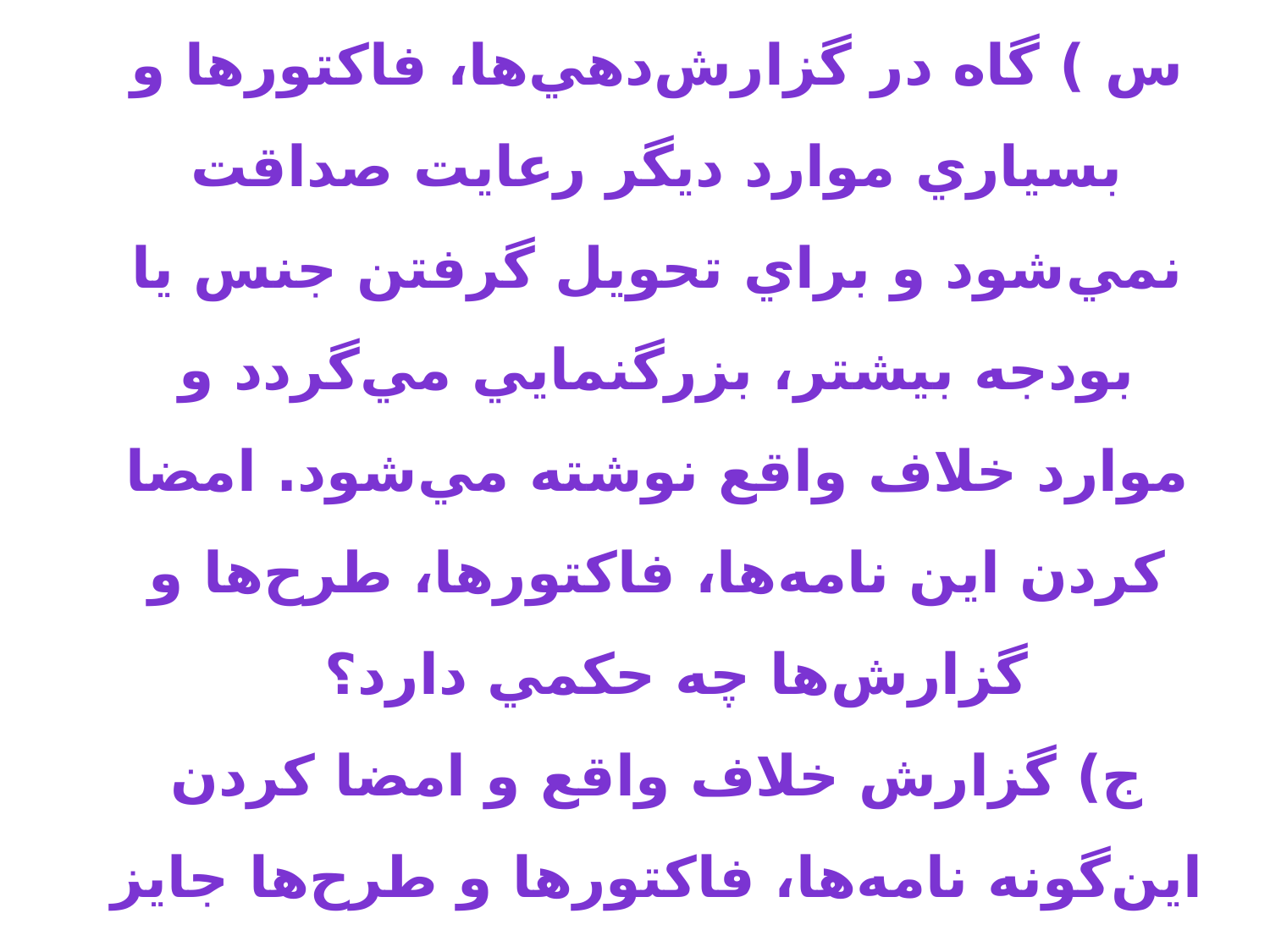

# 9/1-ارائه گزارشهای نادرست وفاکتورصوری س ) گاه در گزارش‌دهي‌ها، فاكتورها و بسياري موارد ديگر رعايت صداقت نمي‌شود و براي تحويل گرفتن جنس يا بودجه بيشتر، بزرگنمايي مي‌گردد و موارد خلاف واقع نوشته مي‌شود. امضا كردن اين نامه‌ها، فاكتورها، طرح‌ها و گزارش‌ها چه حكمي دارد؟   ج) گزارش خلاف واقع و امضا كردن اين‌گونه نامه‌ها، فاكتور‌ها و طرح‌ها جايز نيست.